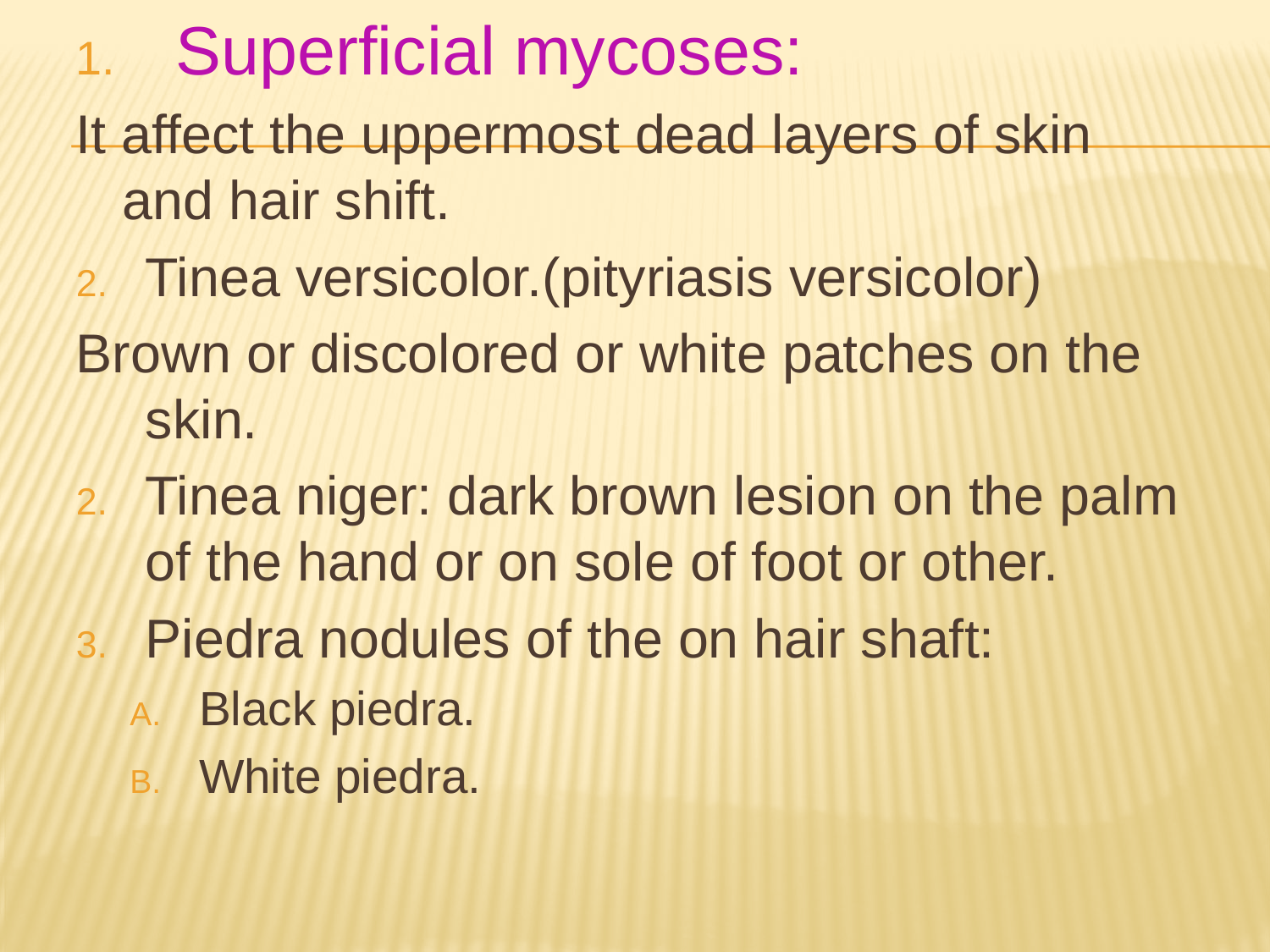

Superficial mycoses:
It affect the uppermost dead layers of skin and hair shift.
Tinea versicolor.(pityriasis versicolor)
Brown or discolored or white patches on the skin.
Tinea niger: dark brown lesion on the palm of the hand or on sole of foot or other.
Piedra nodules of the on hair shaft:
Black piedra.
White piedra.